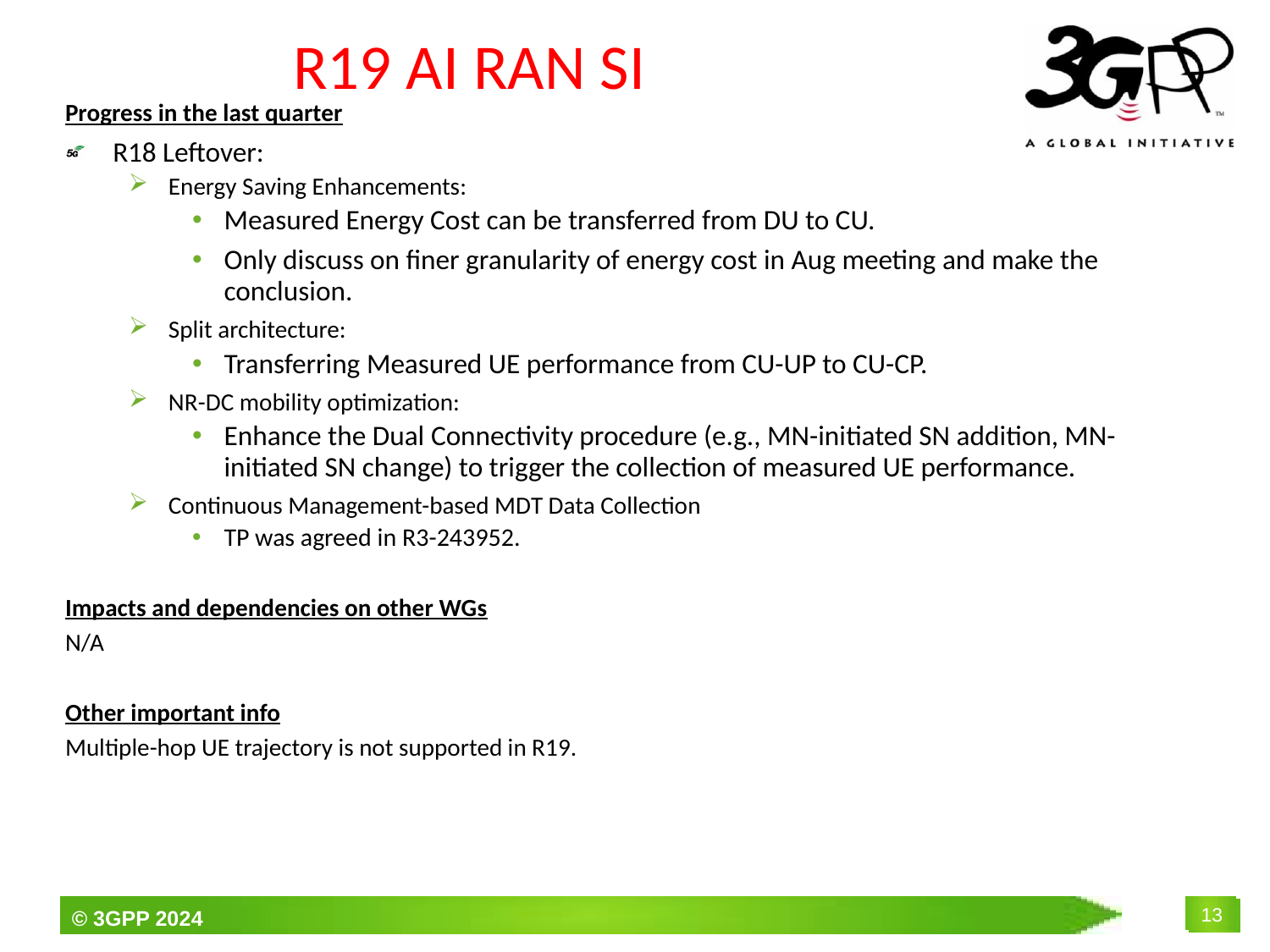

# R19 AI RAN SI
Progress in the last quarter
R18 Leftover:
Energy Saving Enhancements:
Measured Energy Cost can be transferred from DU to CU.
Only discuss on finer granularity of energy cost in Aug meeting and make the conclusion.
Split architecture:
Transferring Measured UE performance from CU-UP to CU-CP.
NR-DC mobility optimization:
Enhance the Dual Connectivity procedure (e.g., MN-initiated SN addition, MN-initiated SN change) to trigger the collection of measured UE performance.
Continuous Management-based MDT Data Collection
TP was agreed in R3-243952.

Impacts and dependencies on other WGs
N/A

Other important info
Multiple-hop UE trajectory is not supported in R19.

13